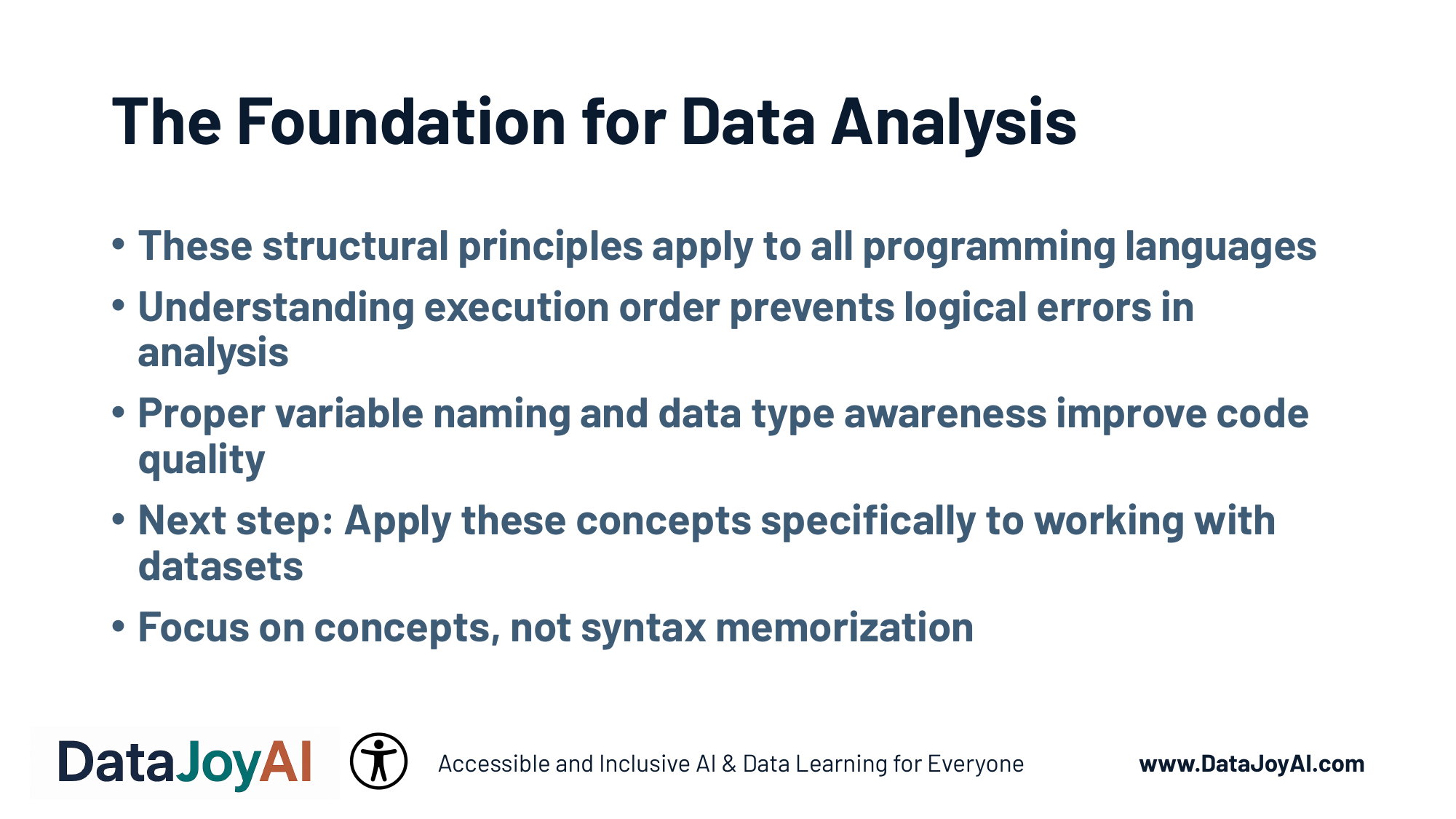

# The Foundation for Data Analysis
These structural principles apply to all programming languages
Understanding execution order prevents logical errors in analysis
Proper variable naming and data type awareness improve code quality
Next step: Apply these concepts specifically to working with datasets
Focus on concepts, not syntax memorization